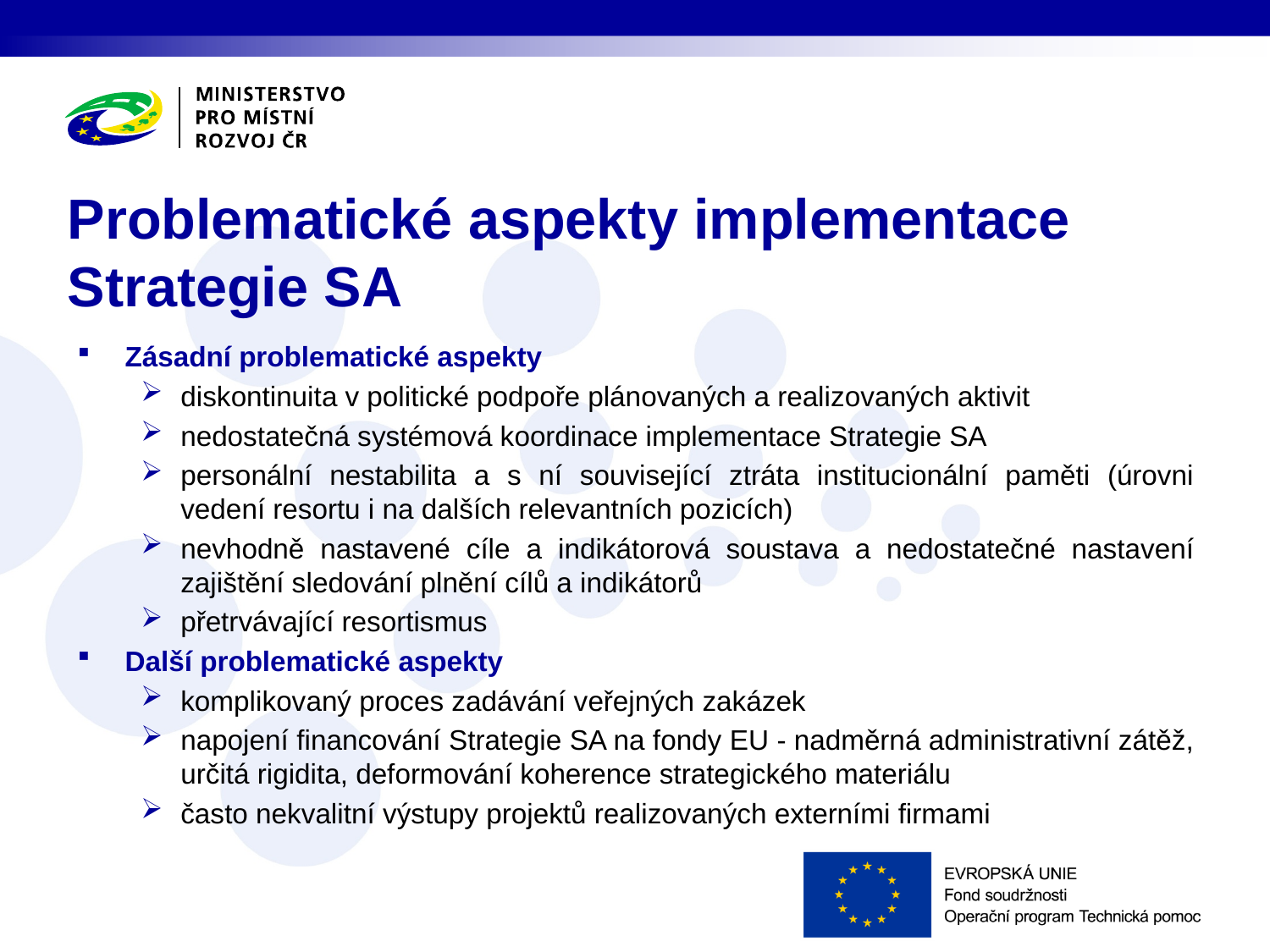

# Problematické aspekty implementace Strategie SA
Zásadní problematické aspekty
diskontinuita v politické podpoře plánovaných a realizovaných aktivit
nedostatečná systémová koordinace implementace Strategie SA
personální nestabilita a s ní související ztráta institucionální paměti (úrovni vedení resortu i na dalších relevantních pozicích)
nevhodně nastavené cíle a indikátorová soustava a nedostatečné nastavení zajištění sledování plnění cílů a indikátorů
přetrvávající resortismus
Další problematické aspekty
komplikovaný proces zadávání veřejných zakázek
napojení financování Strategie SA na fondy EU - nadměrná administrativní zátěž, určitá rigidita, deformování koherence strategického materiálu
často nekvalitní výstupy projektů realizovaných externími firmami